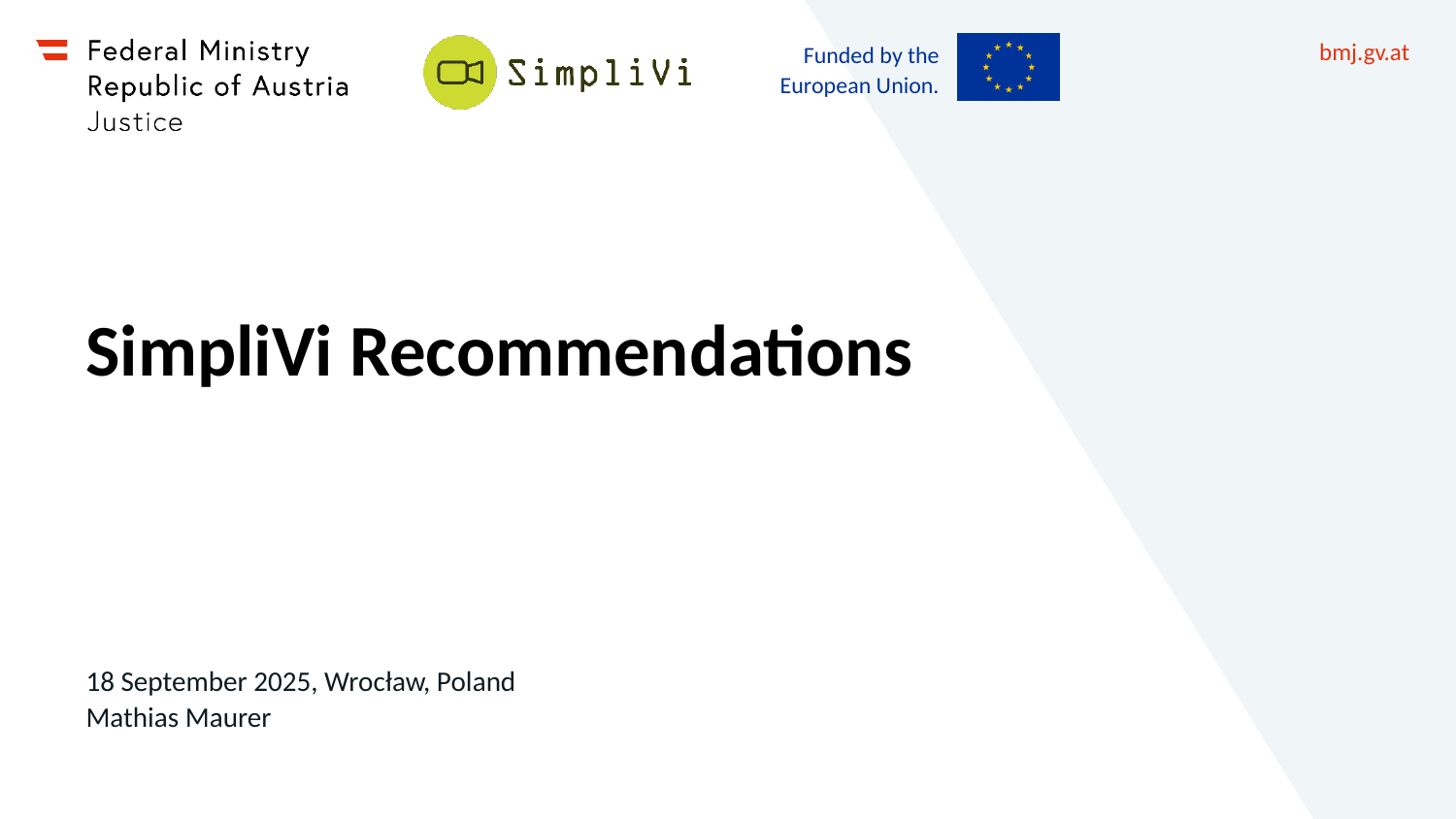

# SimpliVi Recommendations
18 September 2025, Wrocław, Poland
Mathias Maurer